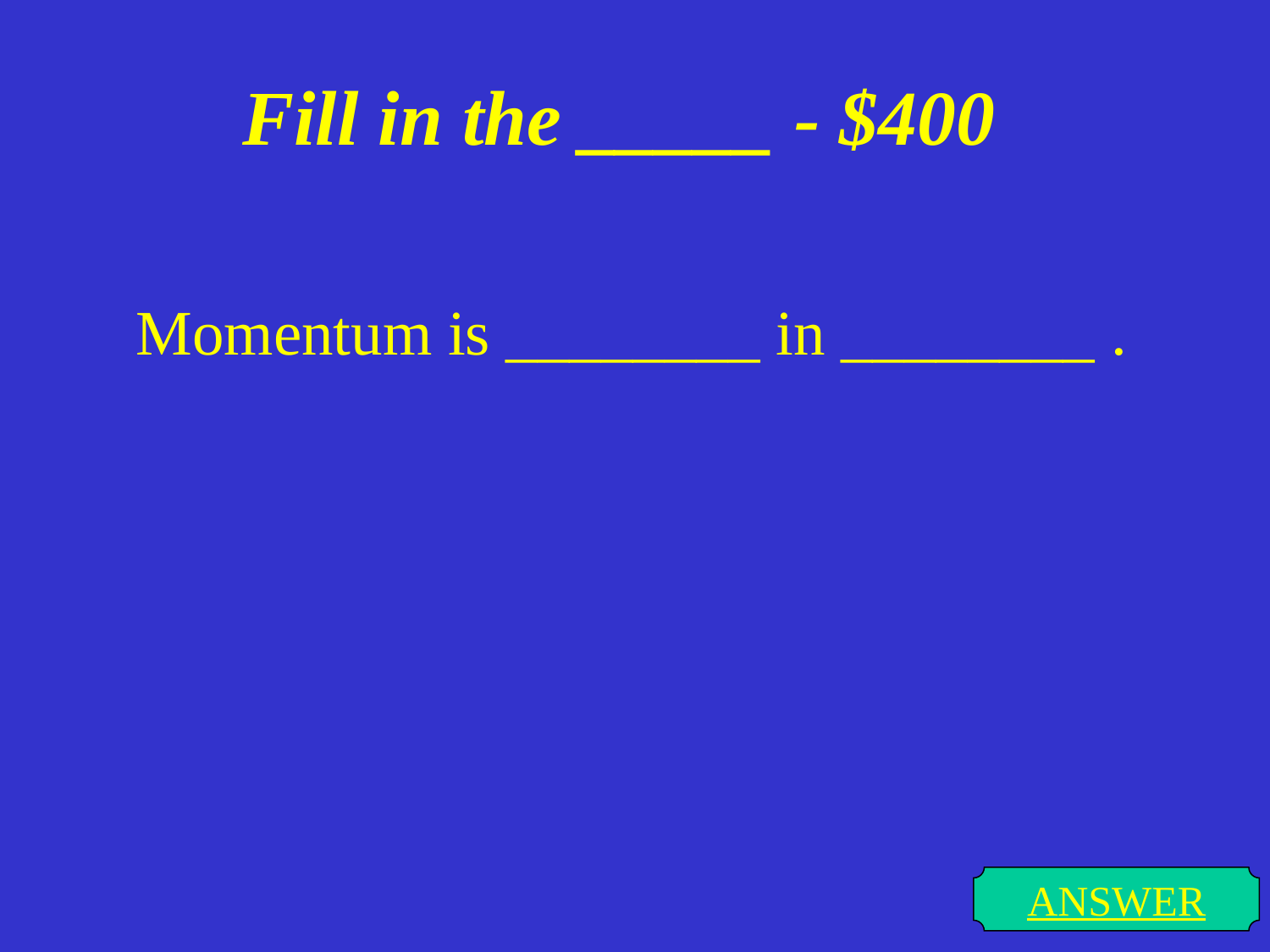

# Fill in the _____ - $400
Momentum is ________ in ________ .

ANSWER